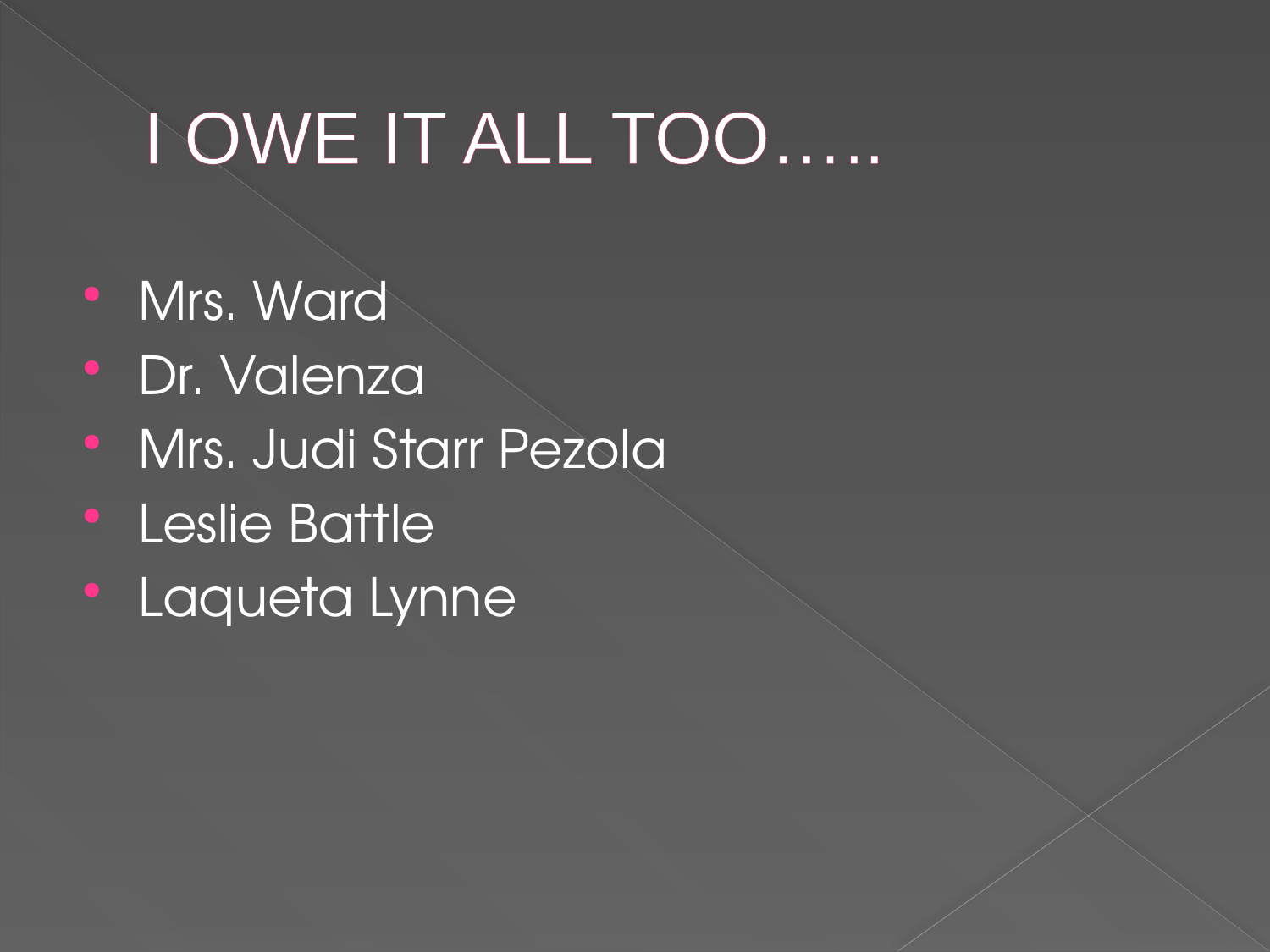

# I OWE IT ALL TOO…..
Mrs. Ward
Dr. Valenza
Mrs. Judi Starr Pezola
Leslie Battle
Laqueta Lynne